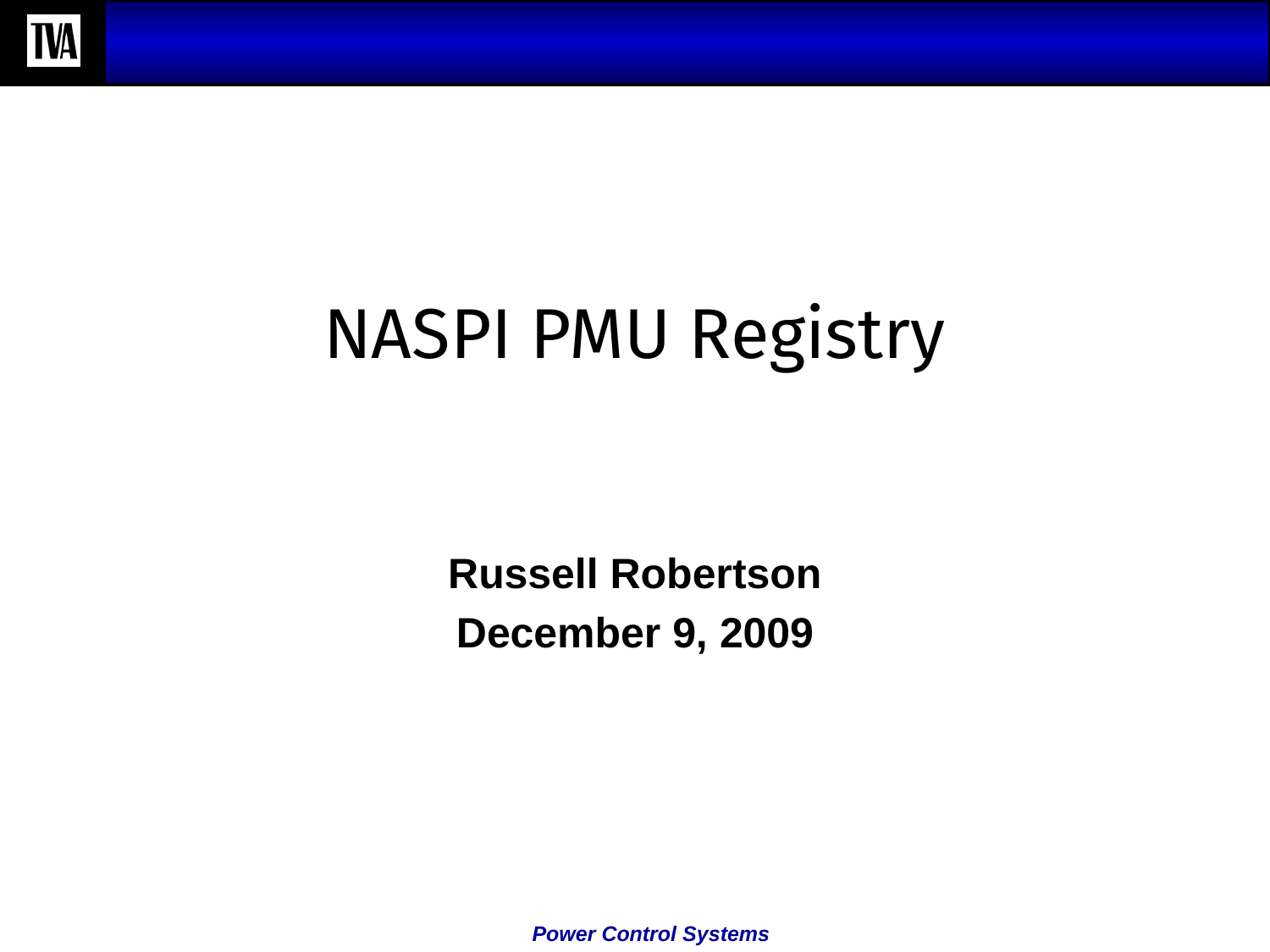

# NASPI PMU Registry
Russell Robertson
December 9, 2009